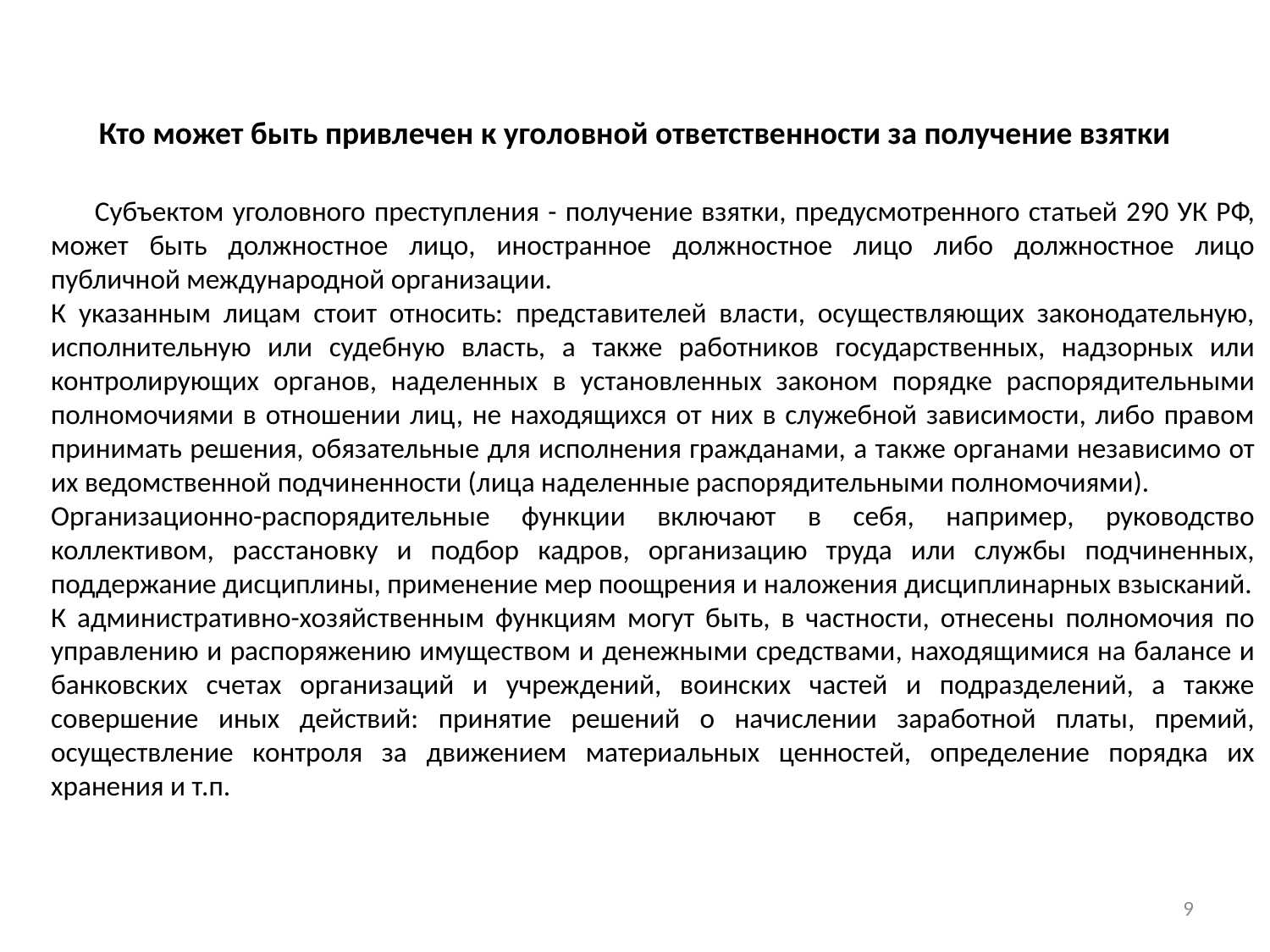

Кто может быть привлечен к уголовной ответственности за получение взятки
     Субъектом уголовного преступления - получение взятки, предусмотренного статьей 290 УК РФ, может быть должностное лицо, иностранное должностное лицо либо должностное лицо публичной международной организации.
К указанным лицам стоит относить: представителей власти, осуществляющих законодательную, исполнительную или судебную власть, а также работников государственных, надзорных или контролирующих органов, наделенных в установленных законом порядке распорядительными полномочиями в отношении лиц, не находящихся от них в служебной зависимости, либо правом принимать решения, обязательные для исполнения гражданами, а также органами независимо от их ведомственной подчиненности (лица наделенные распорядительными полномочиями).
Организационно-распорядительные функции включают в себя, например, руководство коллективом, расстановку и подбор кадров, организацию труда или службы подчиненных, поддержание дисциплины, применение мер поощрения и наложения дисциплинарных взысканий.
К административно-хозяйственным функциям могут быть, в частности, отнесены полномочия по управлению и распоряжению имуществом и денежными средствами, находящимися на балансе и банковских счетах организаций и учреждений, воинских частей и подразделений, а также совершение иных действий: принятие решений о начислении заработной платы, премий, осуществление контроля за движением материальных ценностей, определение порядка их хранения и т.п.
9